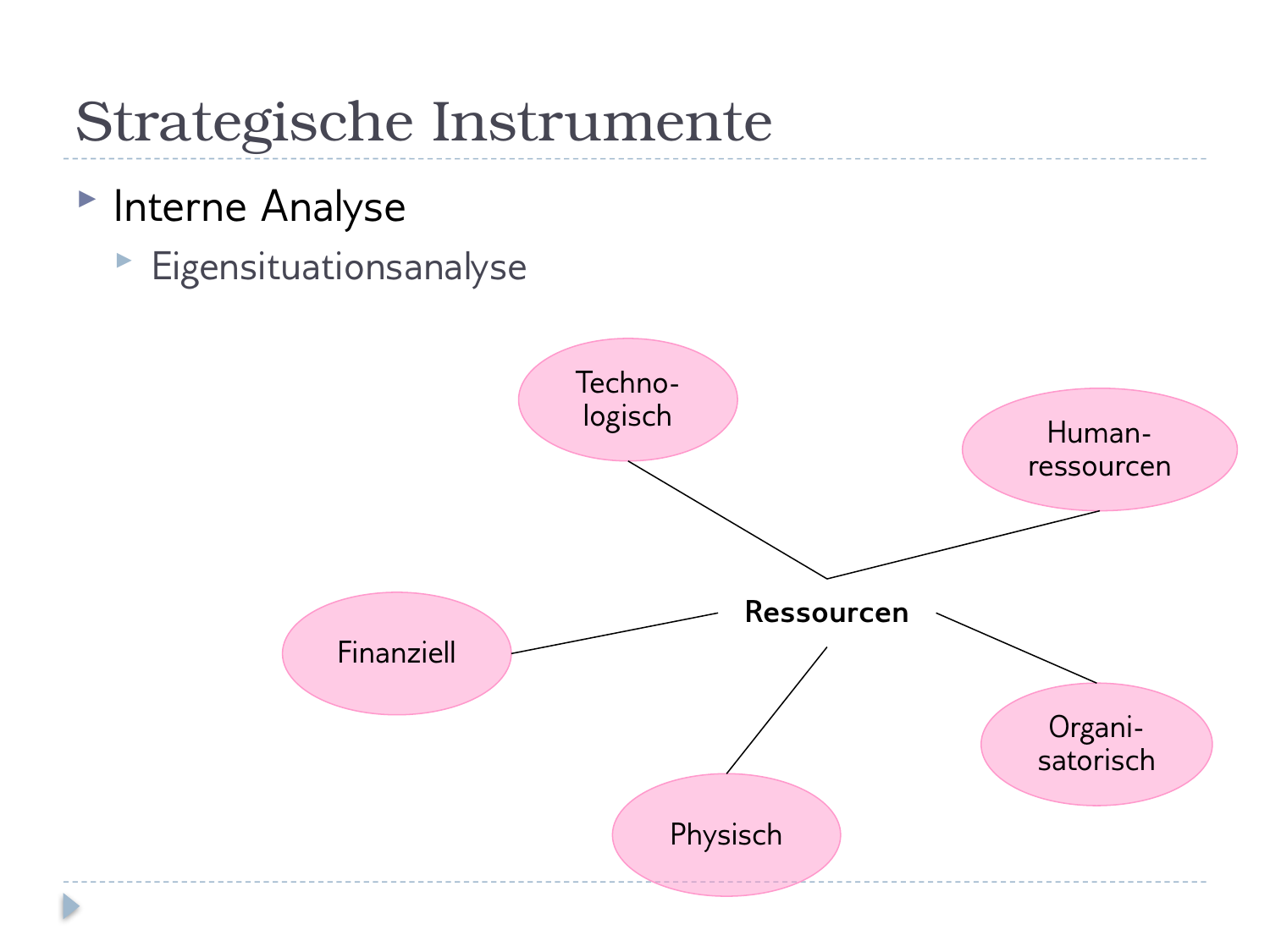

Strategische Instrumente
Interne Analyse
Eigensituationsanalyse
Techno-logisch
Human-
ressourcen
Ressourcen
Finanziell
Organi-satorisch
Physisch